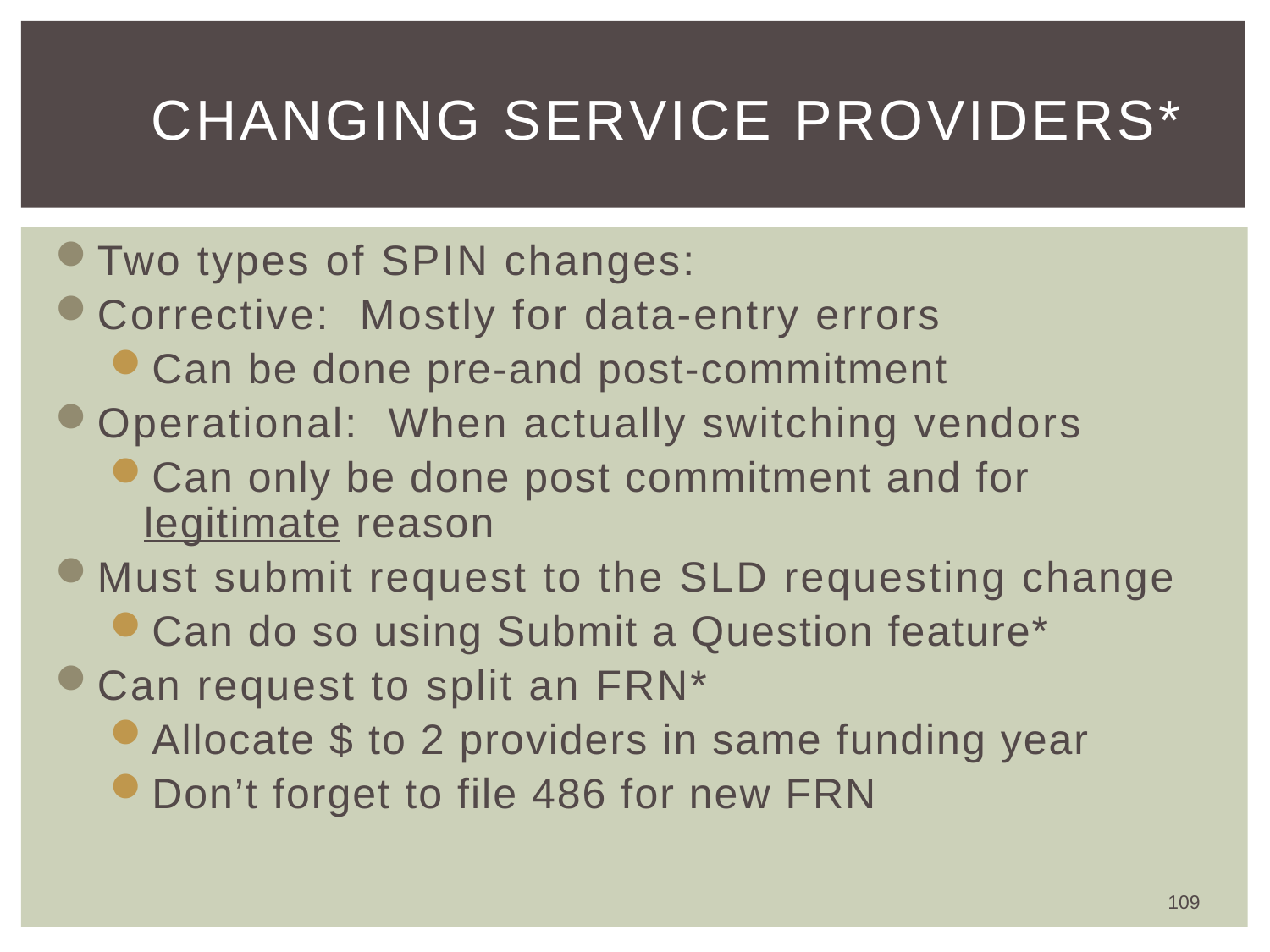

# Changing Service Providers*
Two types of SPIN changes:
Corrective:  Mostly for data-entry errors
Can be done pre-and post-commitment
Operational:  When actually switching vendors
Can only be done post commitment and for legitimate reason
Must submit request to the SLD requesting change
Can do so using Submit a Question feature*
Can request to split an FRN*
Allocate $ to 2 providers in same funding year
Don’t forget to file 486 for new FRN
109